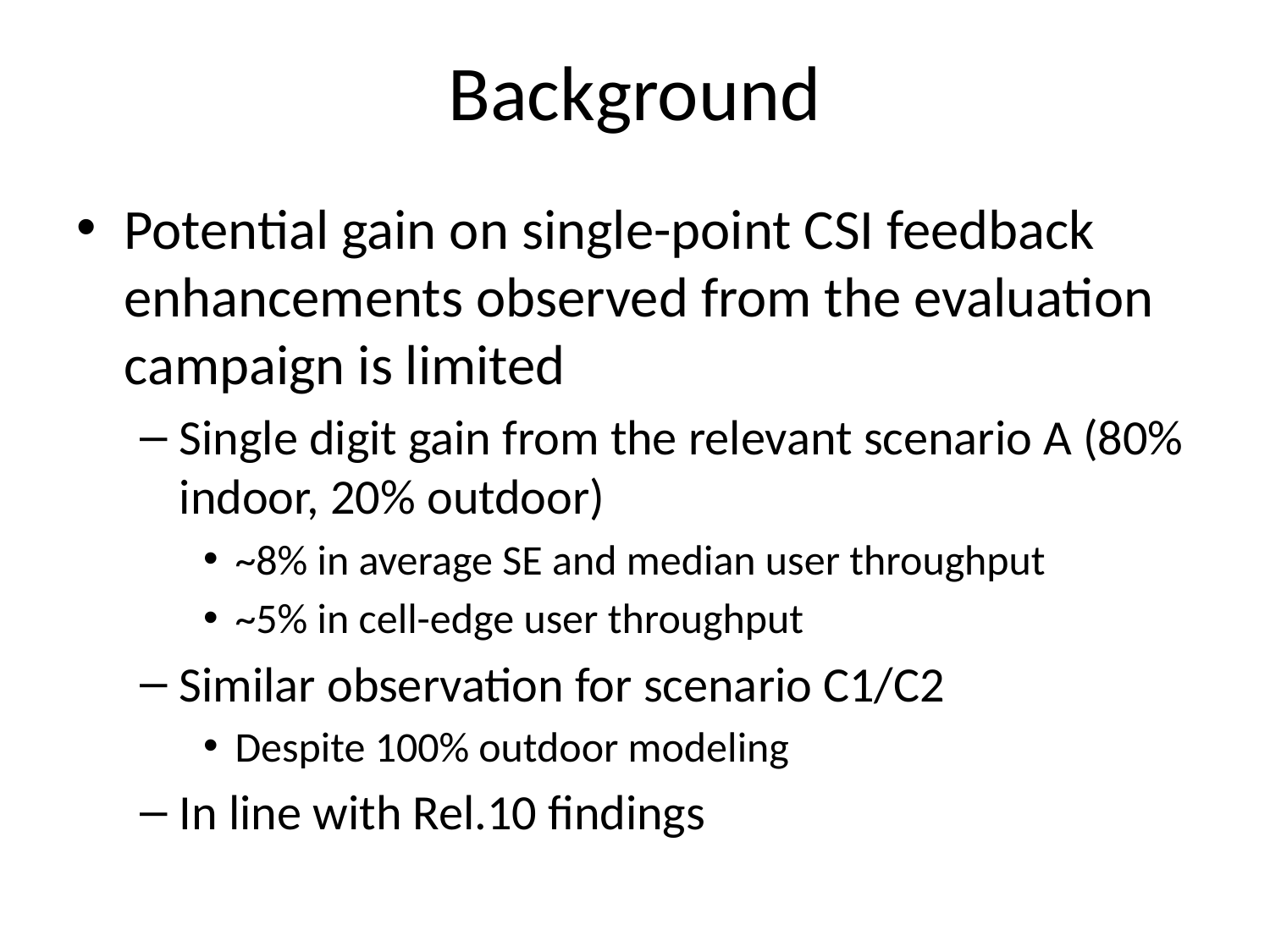

# Background
Potential gain on single-point CSI feedback enhancements observed from the evaluation campaign is limited
Single digit gain from the relevant scenario A (80% indoor, 20% outdoor)
~8% in average SE and median user throughput
~5% in cell-edge user throughput
Similar observation for scenario C1/C2
Despite 100% outdoor modeling
In line with Rel.10 findings